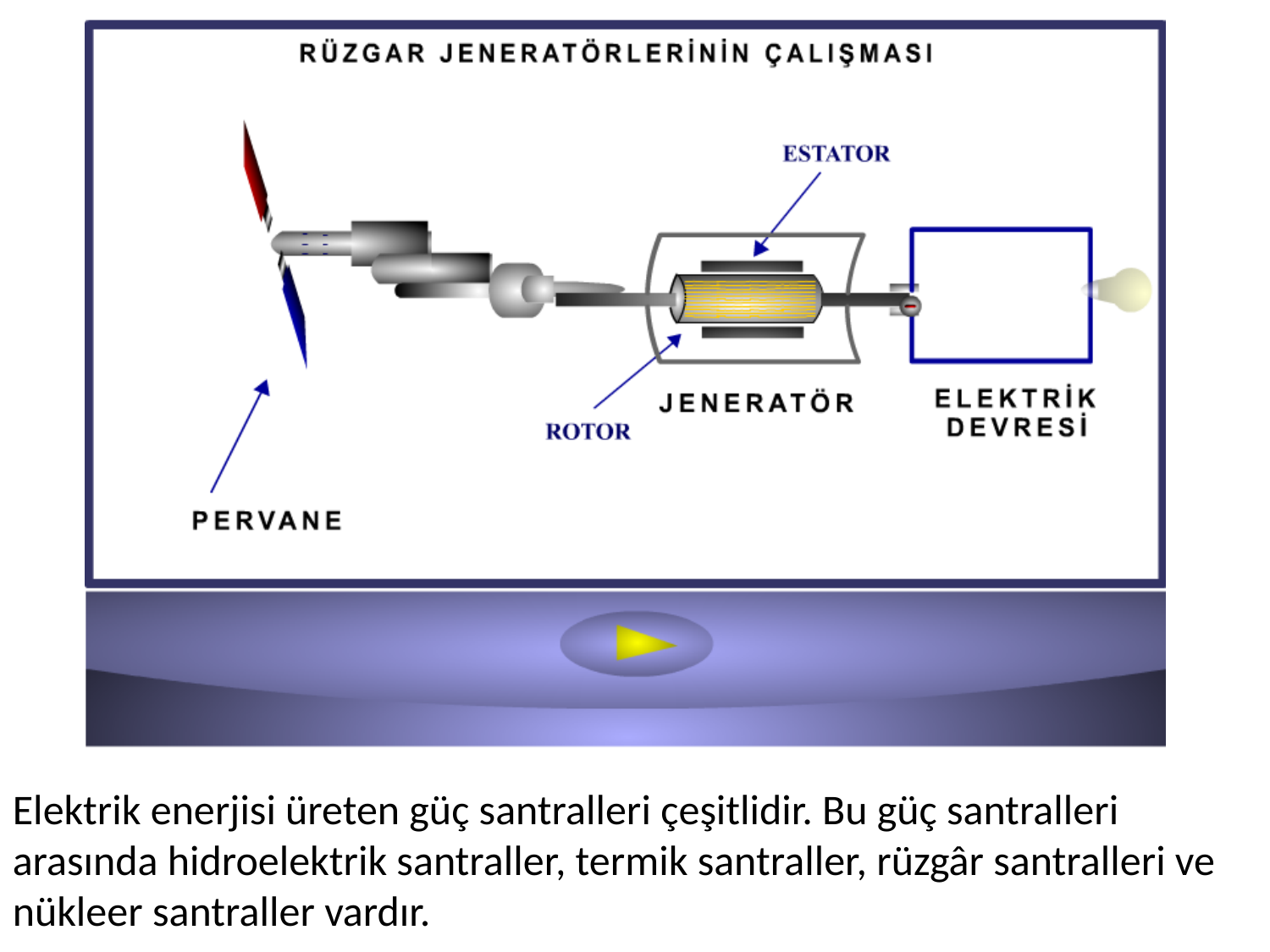

Elektrik enerjisi üreten güç santralleri çeşitlidir. Bu güç santralleri arasında hidroelektrik santraller, termik santraller, rüzgâr santralleri ve nükleer santraller vardır.